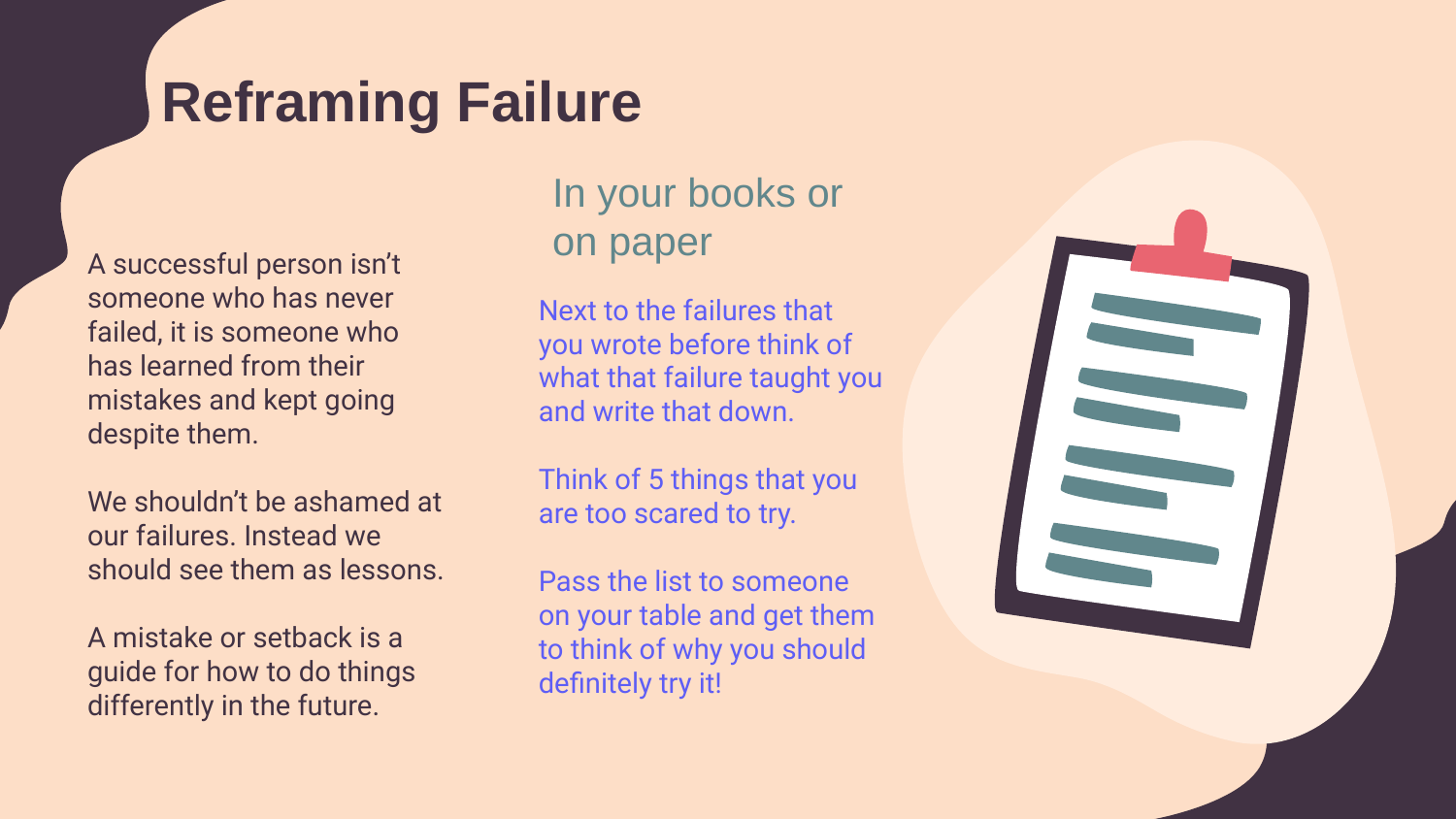

# Reframing Failure

In your books or on paper
A successful person isn’t someone who has never failed, it is someone who has learned from their mistakes and kept going despite them.

We shouldn’t be ashamed at our failures. Instead we should see them as lessons.

A mistake or setback is a guide for how to do things differently in the future.
Next to the failures that you wrote before think of what that failure taught you and write that down.

Think of 5 things that you are too scared to try.

Pass the list to someone on your table and get them to think of why you should definitely try it!